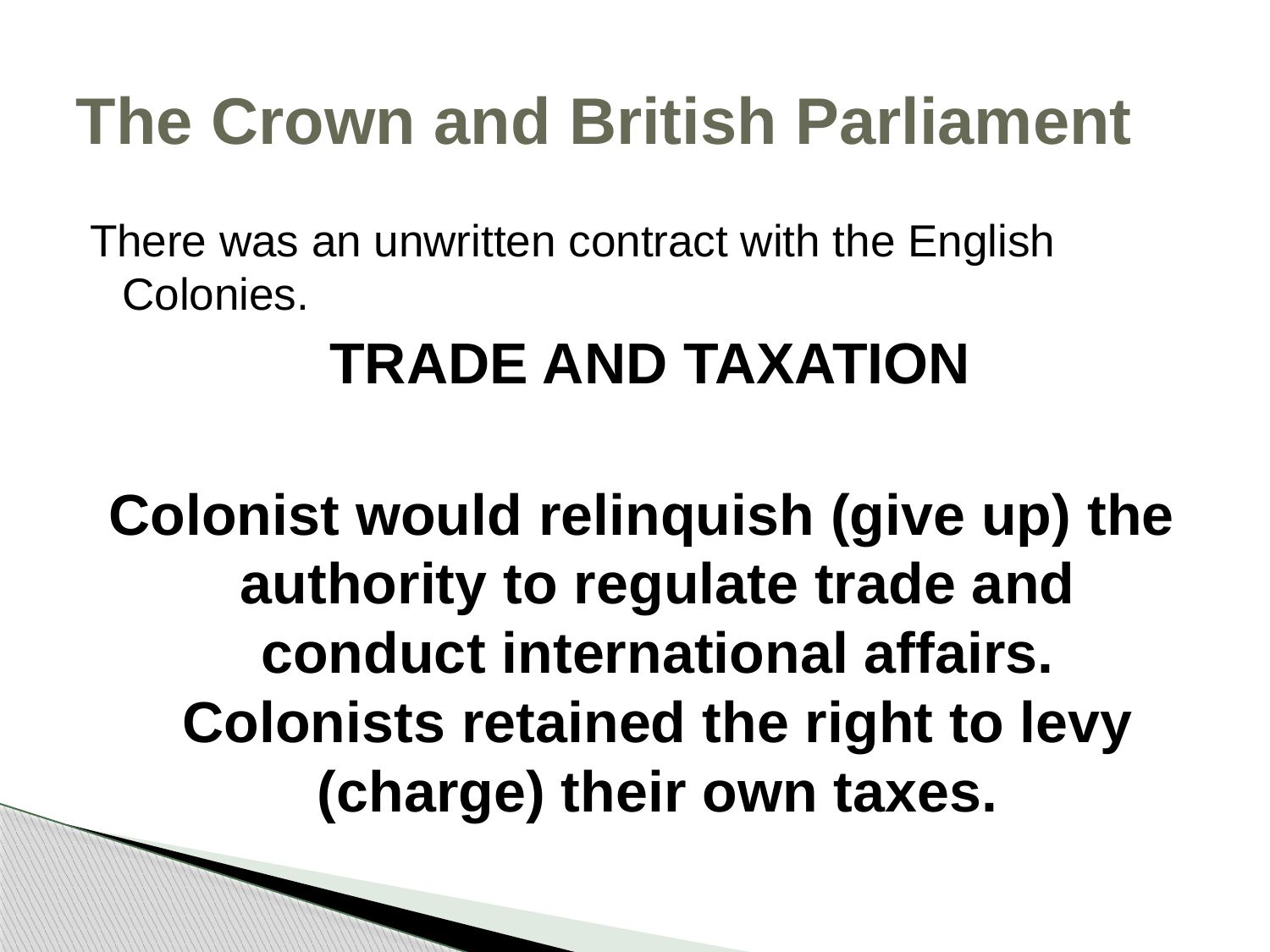

# The Crown and British Parliament
There was an unwritten contract with the English Colonies.
	TRADE AND TAXATION

Colonist would relinquish (give up) the authority to regulate trade and conduct international affairs. Colonists retained the right to levy (charge) their own taxes.